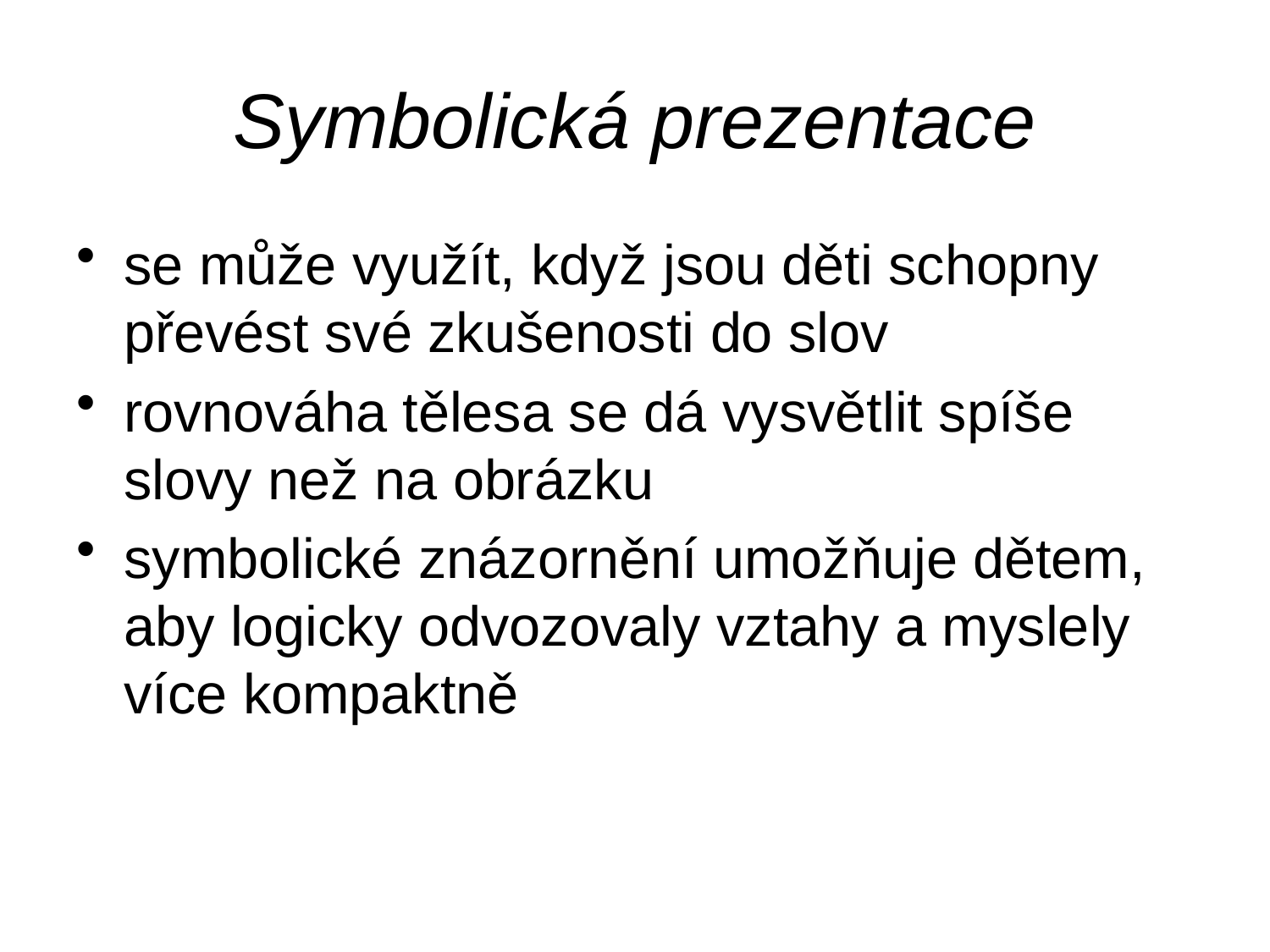

# Symbolická prezentace
se může využít, když jsou děti schopny převést své zkušenosti do slov
rovnováha tělesa se dá vysvětlit spíše slovy než na obrázku
symbolické znázornění umožňuje dětem, aby logicky odvozovaly vztahy a myslely více kompaktně